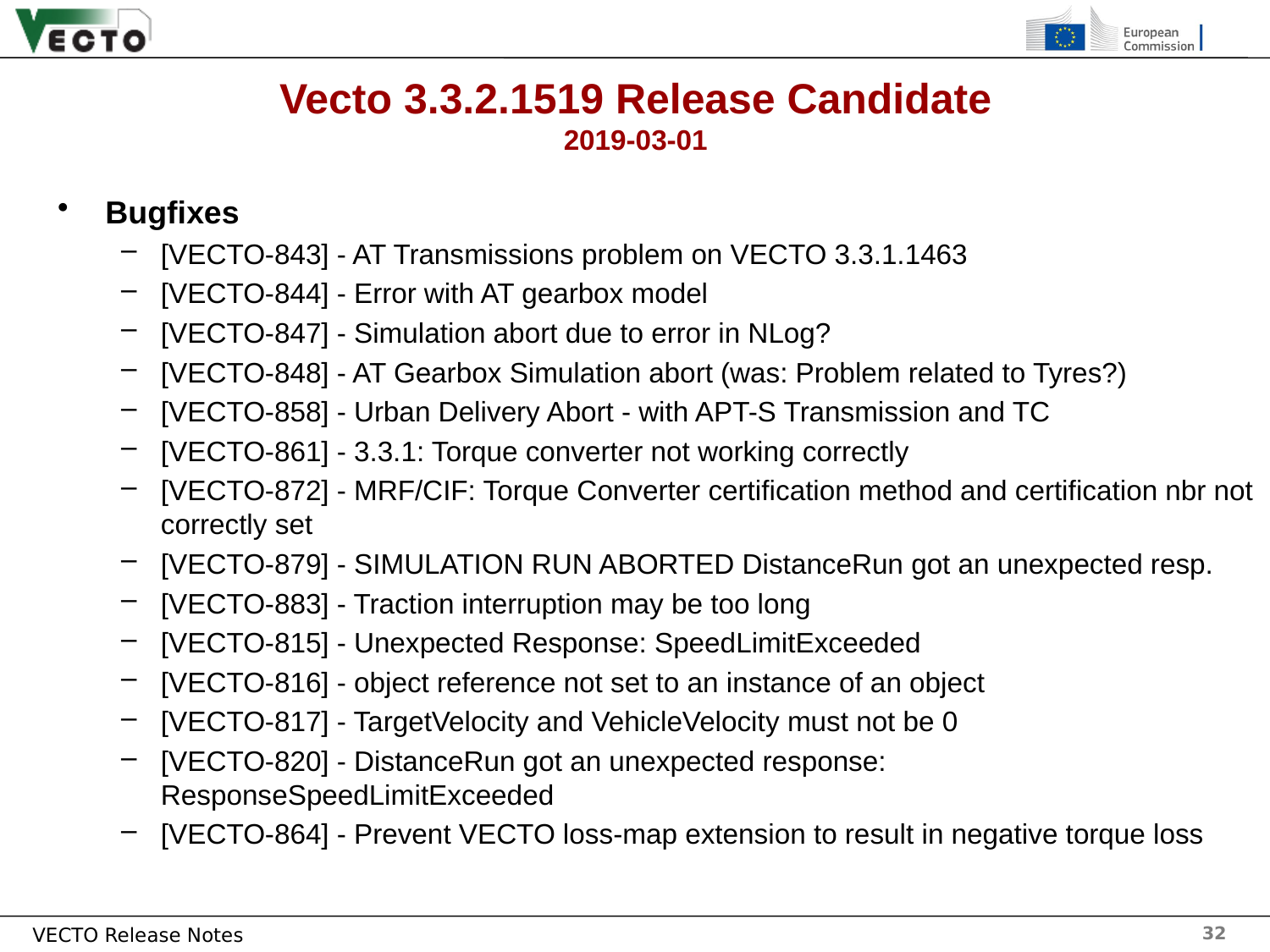

# Vecto 3.3.2.1519 Release Candidate 2019-03-01
Bugfixes
[VECTO-843] - AT Transmissions problem on VECTO 3.3.1.1463
[VECTO-844] - Error with AT gearbox model
[VECTO-847] - Simulation abort due to error in NLog?
[VECTO-848] - AT Gearbox Simulation abort (was: Problem related to Tyres?)
[VECTO-858] - Urban Delivery Abort - with APT-S Transmission and TC
[VECTO-861] - 3.3.1: Torque converter not working correctly
[VECTO-872] - MRF/CIF: Torque Converter certification method and certification nbr not correctly set
[VECTO-879] - SIMULATION RUN ABORTED DistanceRun got an unexpected resp.
[VECTO-883] - Traction interruption may be too long
[VECTO-815] - Unexpected Response: SpeedLimitExceeded
[VECTO-816] - object reference not set to an instance of an object
[VECTO-817] - TargetVelocity and VehicleVelocity must not be 0
[VECTO-820] - DistanceRun got an unexpected response: ResponseSpeedLimitExceeded
[VECTO-864] - Prevent VECTO loss-map extension to result in negative torque loss